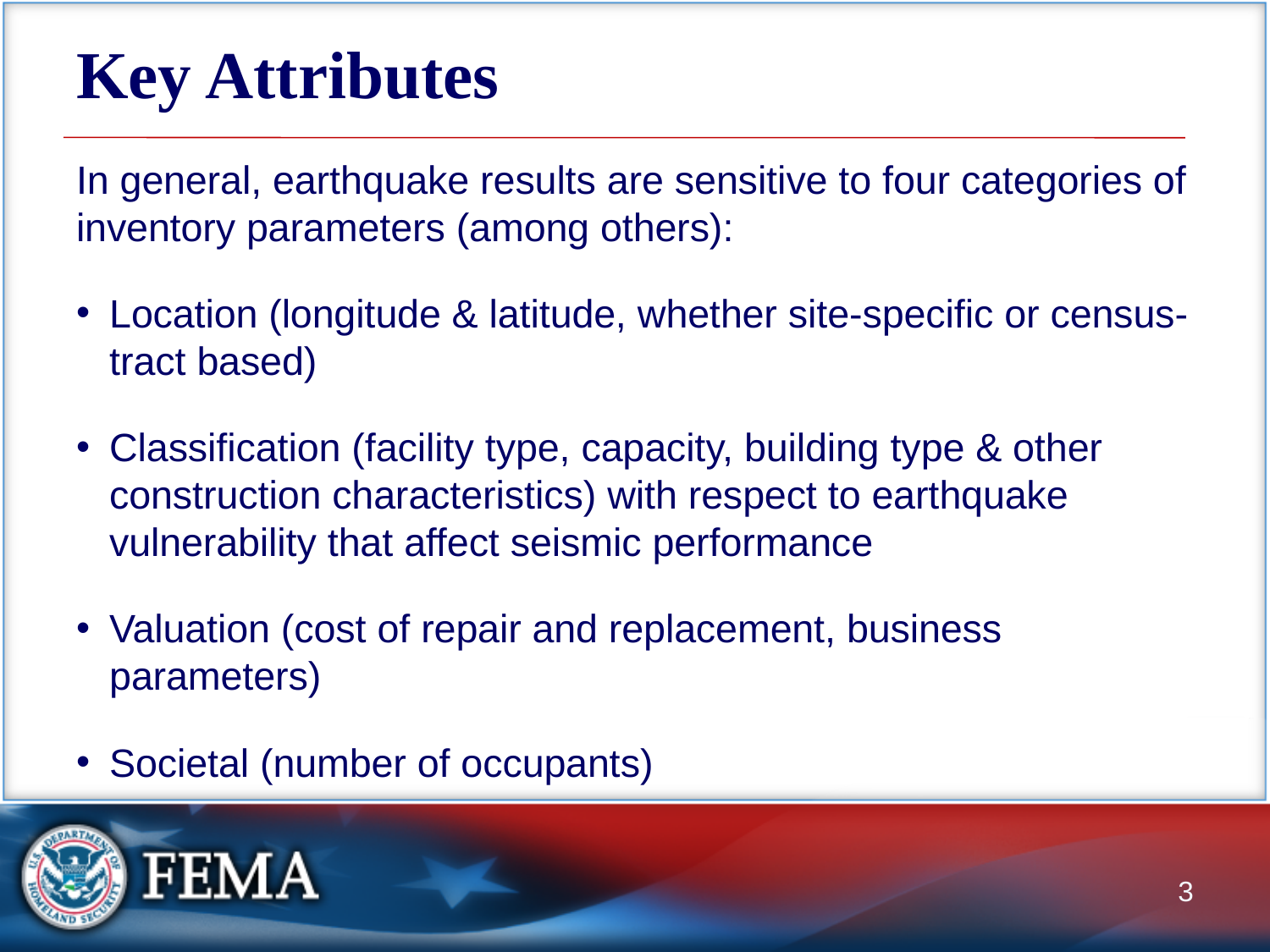

# Key Attributes
In general, earthquake results are sensitive to four categories of inventory parameters (among others):
Location (longitude & latitude, whether site-specific or census-tract based)
Classification (facility type, capacity, building type & other construction characteristics) with respect to earthquake vulnerability that affect seismic performance
Valuation (cost of repair and replacement, business parameters)
Societal (number of occupants)

3